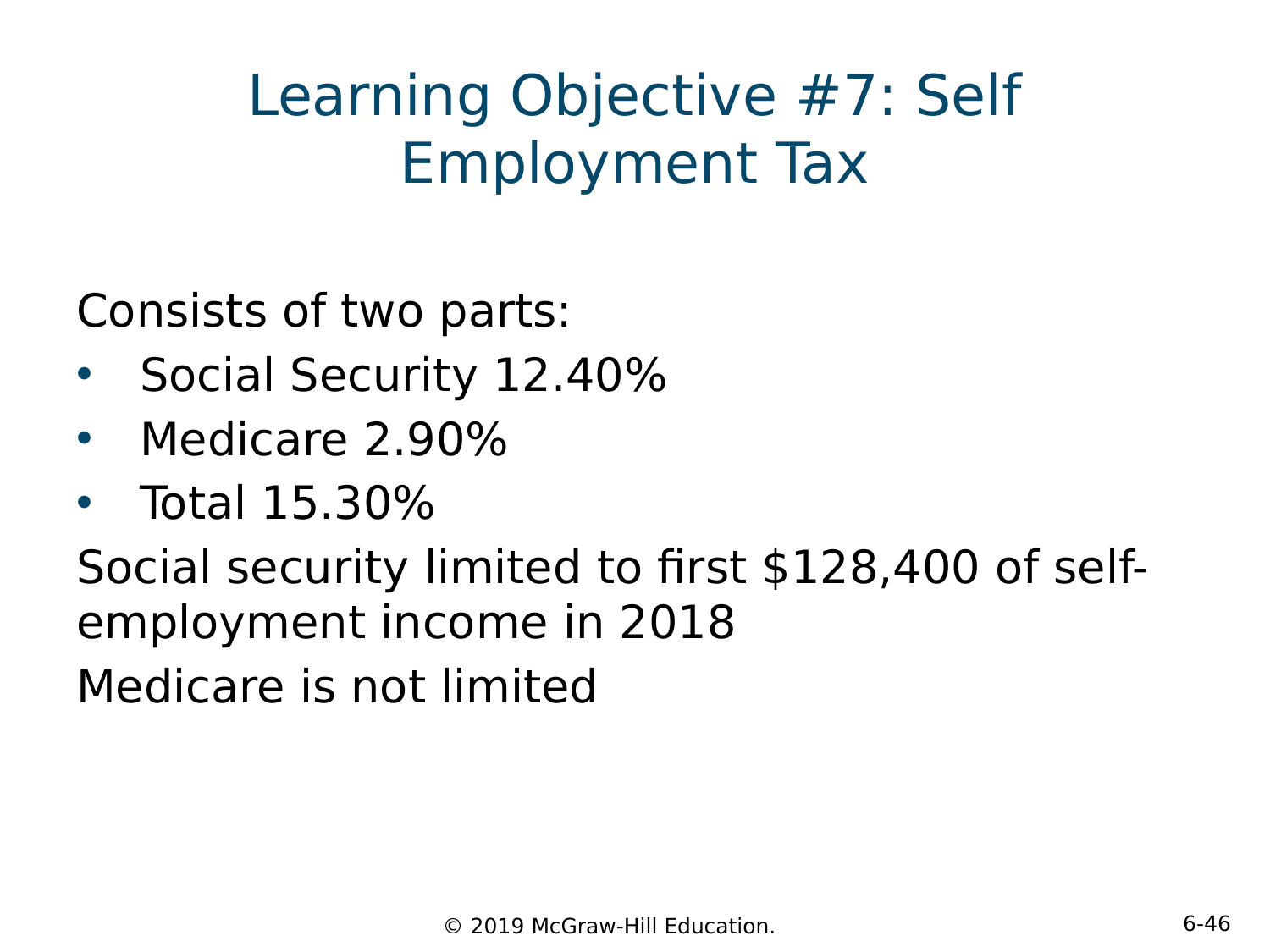

# Learning Objective #7: Self Employment Tax
Consists of two parts:
Social Security 12.40%
Medicare 2.90%
Total 15.30%
Social security limited to first $128,400 of self-employment income in 2018
Medicare is not limited